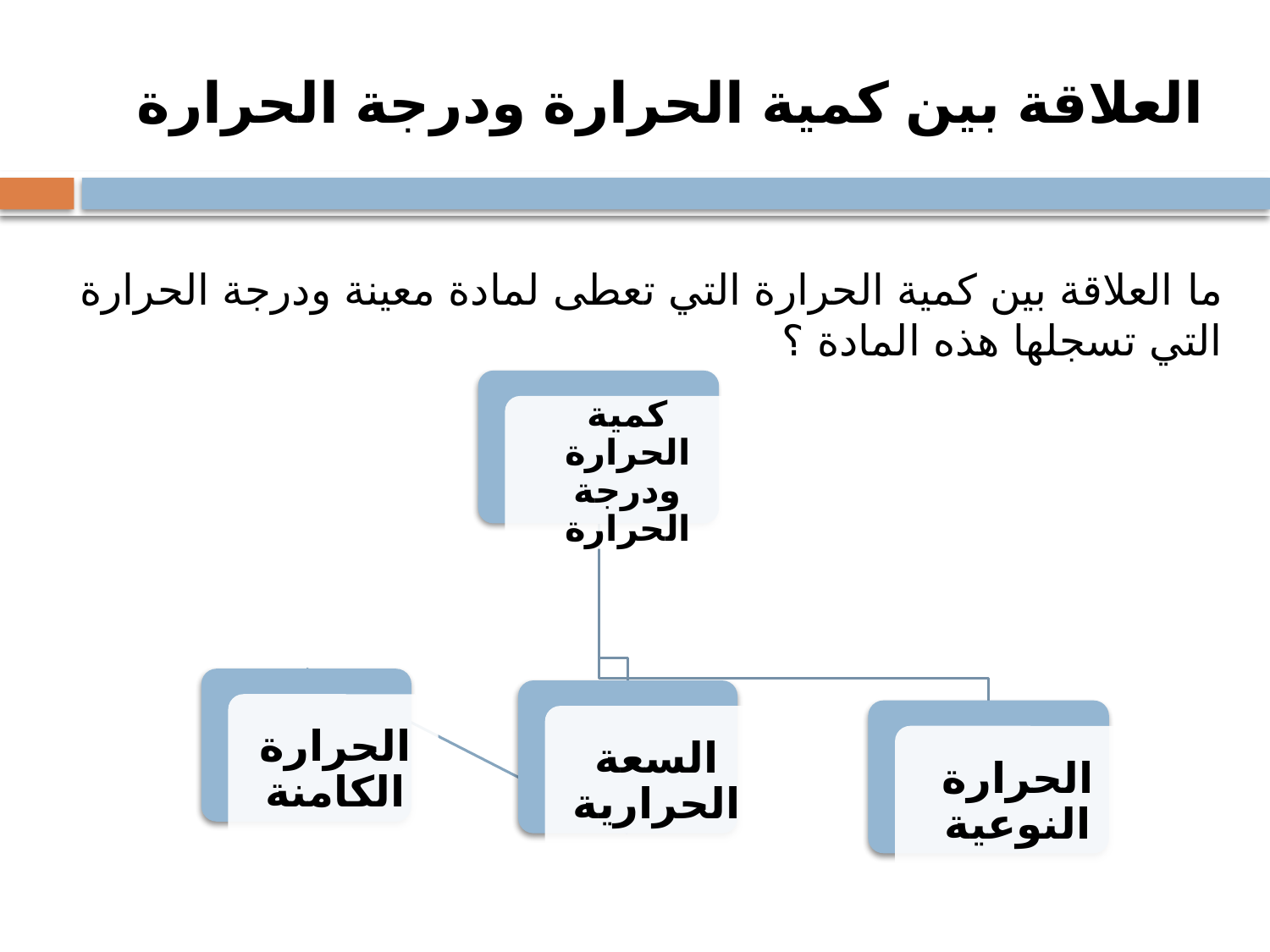

# العلاقة بين كمية الحرارة ودرجة الحرارة
ما العلاقة بين كمية الحرارة التي تعطى لمادة معينة ودرجة الحرارة التي تسجلها هذه المادة ؟
كمية الحرارة ودرجة الحرارة
السعة الحرارية
الحرارة الكامنة
الحرارة النوعية